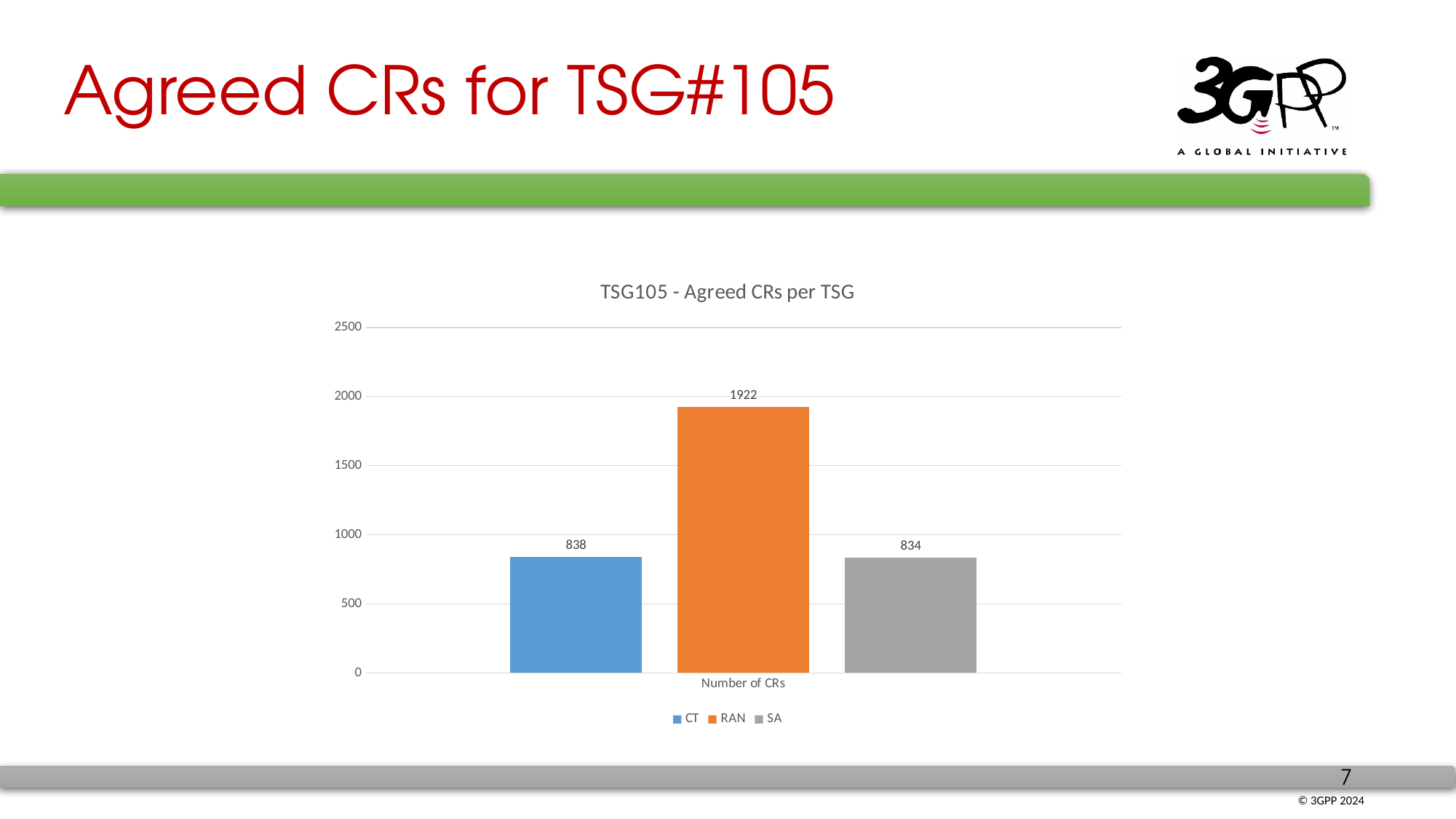

# Agreed CRs for TSG#105

### Chart: TSG105 - Agreed CRs per TSG

| Category | CT | RAN | SA |
|---|---|---|---|
| Number of CRs | 838.0 | 1922.0 | 834.0 |